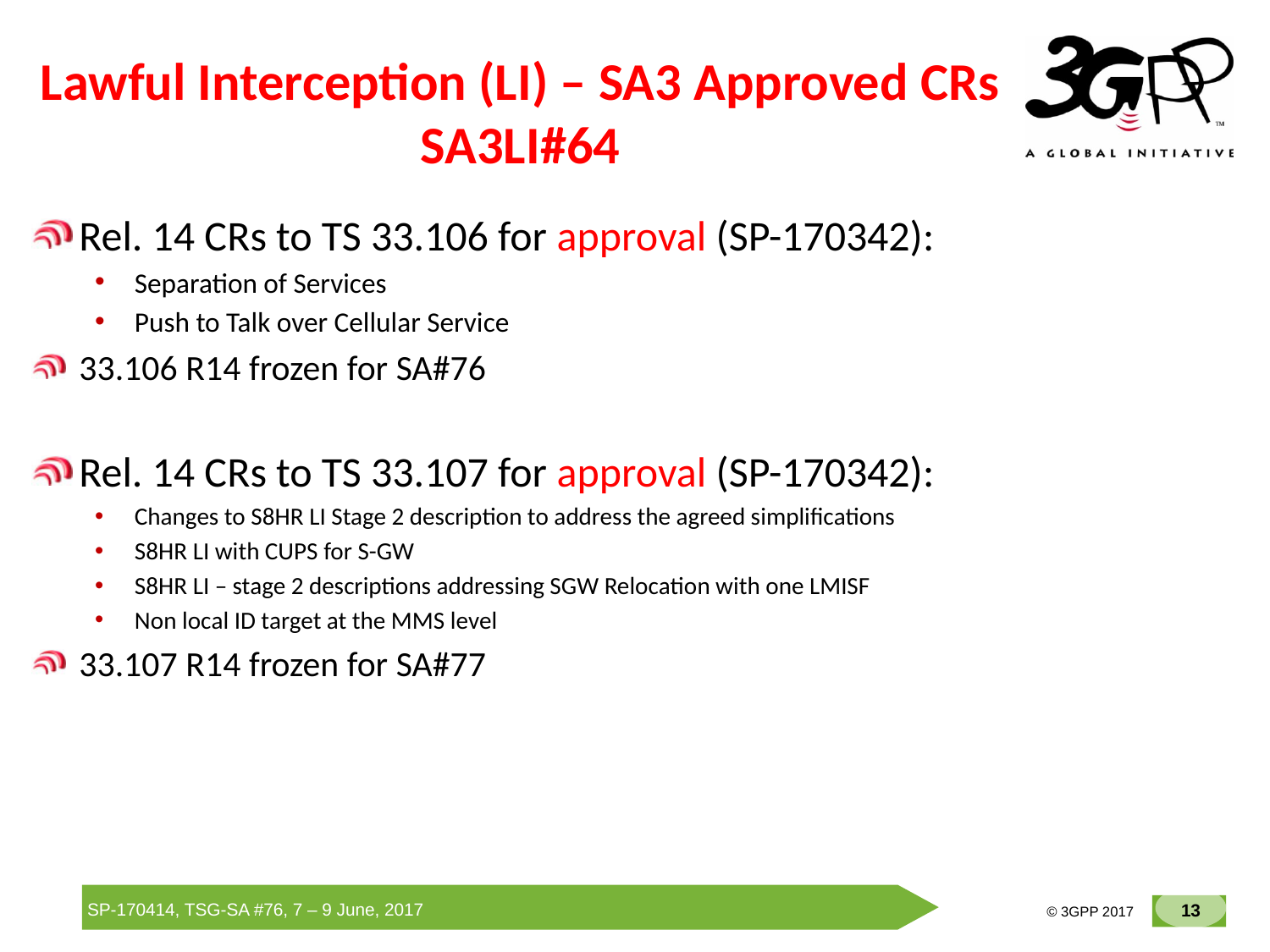

# Lawful Interception (LI) – SA3 Approved CRs SA3LI#64
Rel. 14 CRs to TS 33.106 for approval (SP-170342):
Separation of Services
Push to Talk over Cellular Service
33.106 R14 frozen for SA#76

Rel. 14 CRs to TS 33.107 for approval (SP-170342):
Changes to S8HR LI Stage 2 description to address the agreed simplifications
S8HR LI with CUPS for S-GW
S8HR LI – stage 2 descriptions addressing SGW Relocation with one LMISF
Non local ID target at the MMS level
33.107 R14 frozen for SA#77